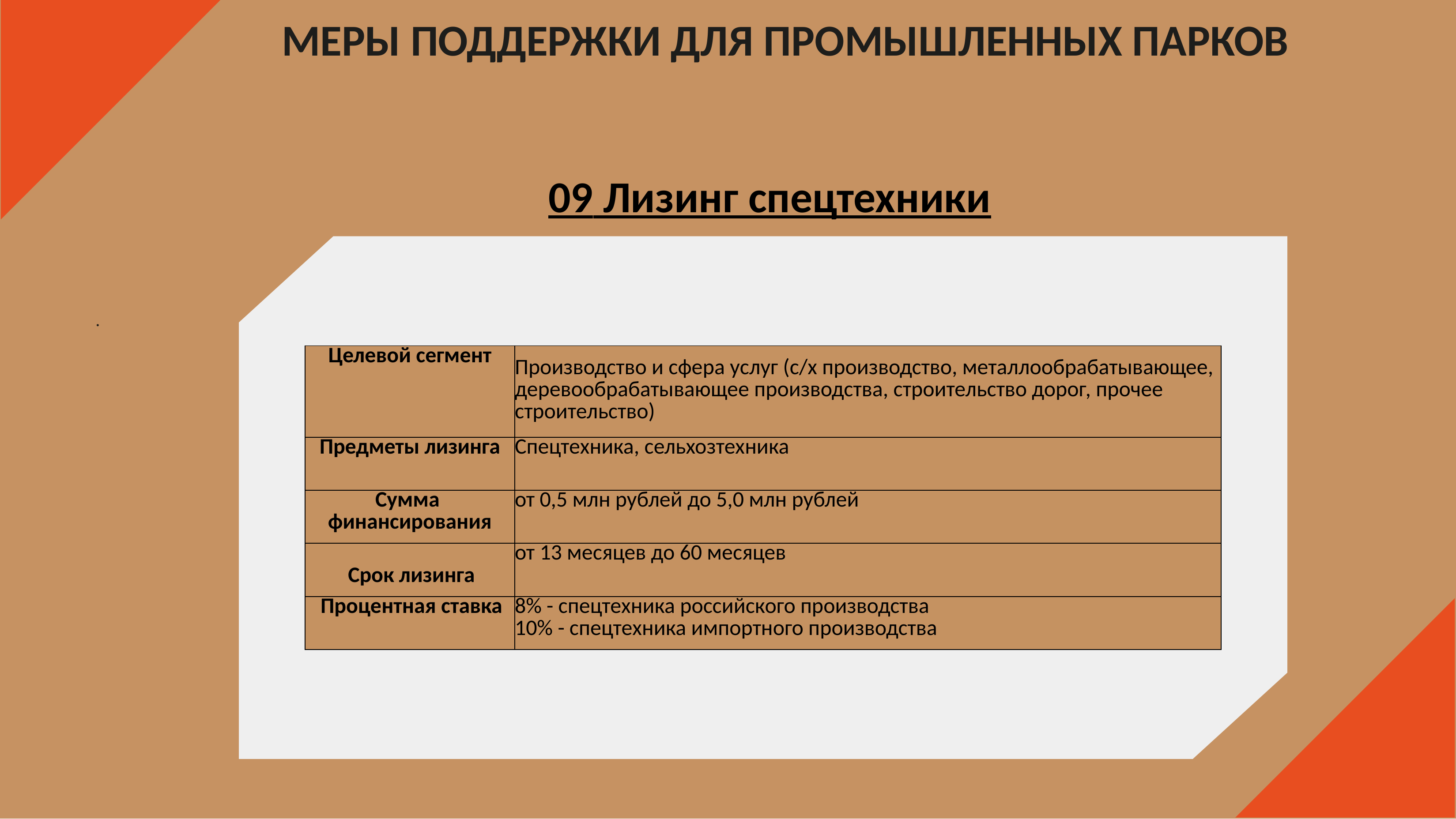

МЕРЫ ПОДДЕРЖКИ ДЛЯ ПРОМЫШЛЕННЫХ ПАРКОВ
09 Лизинг спецтехники

.
| Целевой сегмент | Производство и сфера услуг (с/х производство, металлообрабатывающее, деревообрабатывающее производства, строительство дорог, прочее строительство) |
| --- | --- |
| Предметы лизинга | Спецтехника, сельхозтехника |
| Сумма финансирования | от 0,5 млн рублей до 5,0 млн рублей |
| Срок лизинга | от 13 месяцев до 60 месяцев |
| Процентная ставка | 8% - спецтехника российского производства 10% - спецтехника импортного производства |